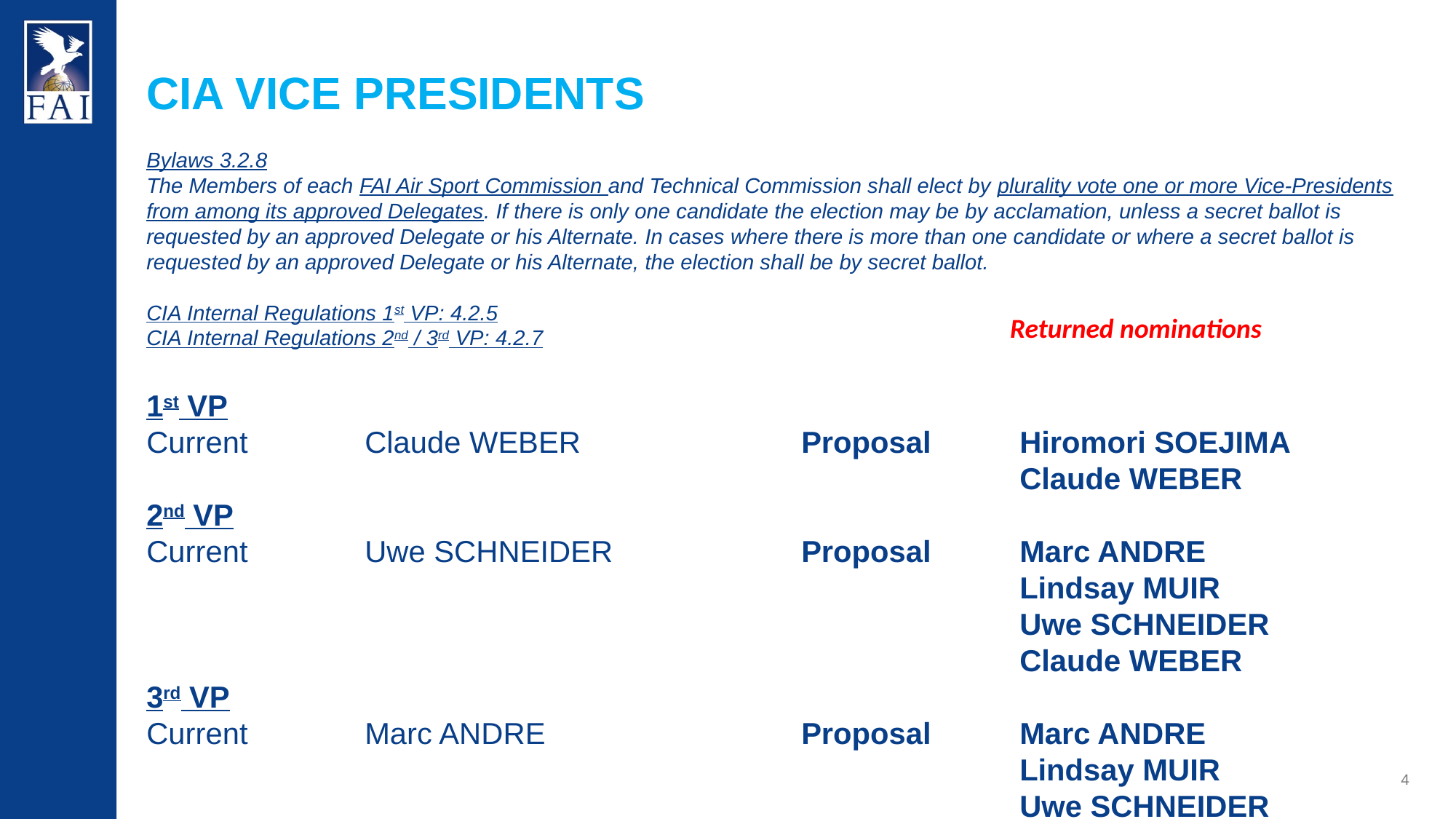

CIA Vice Presidents
Bylaws 3.2.8
The Members of each FAI Air Sport Commission and Technical Commission shall elect by plurality vote one or more Vice-Presidents from among its approved Delegates. If there is only one candidate the election may be by acclamation, unless a secret ballot is requested by an approved Delegate or his Alternate. In cases where there is more than one candidate or where a secret ballot is requested by an approved Delegate or his Alternate, the election shall be by secret ballot.

CIA Internal Regulations 1st VP: 4.2.5
CIA Internal Regulations 2nd / 3rd VP: 4.2.7

1st VP
Current		Claude WEBER			Proposal	Hiromori SOEJIMA
								Claude WEBER
2nd VP
Current		Uwe SCHNEIDER		Proposal	Marc ANDRE
								Lindsay MUIR
								Uwe SCHNEIDER
								Claude WEBER
3rd VP
Current		Marc ANDRE			Proposal	Marc ANDRE
								Lindsay MUIR
								Uwe SCHNEIDER

Returned nominations